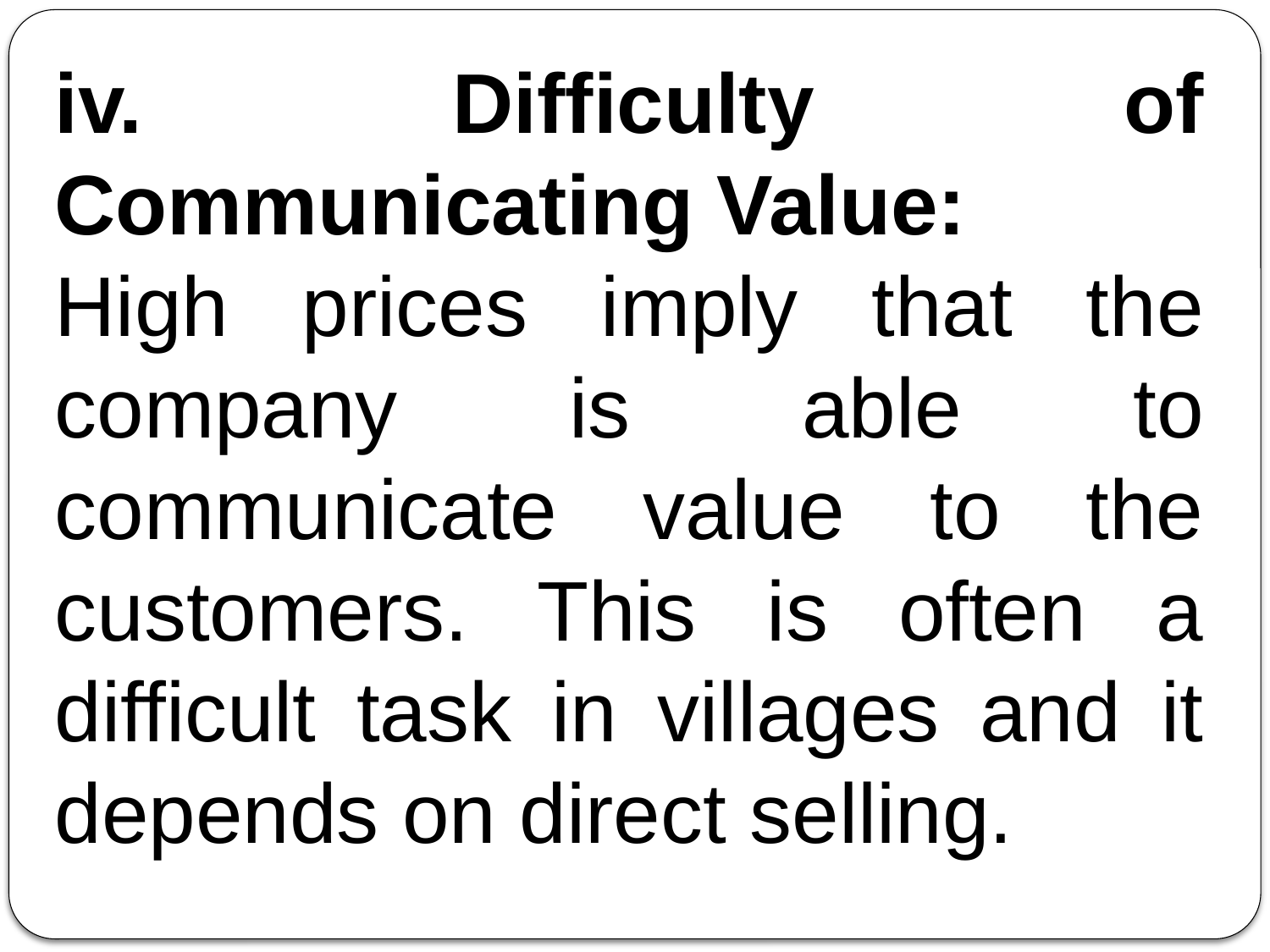

iv. Difficulty of Communicating Value:
High prices imply that the company is able to communicate value to the customers. This is often a difficult task in villages and it depends on direct selling.